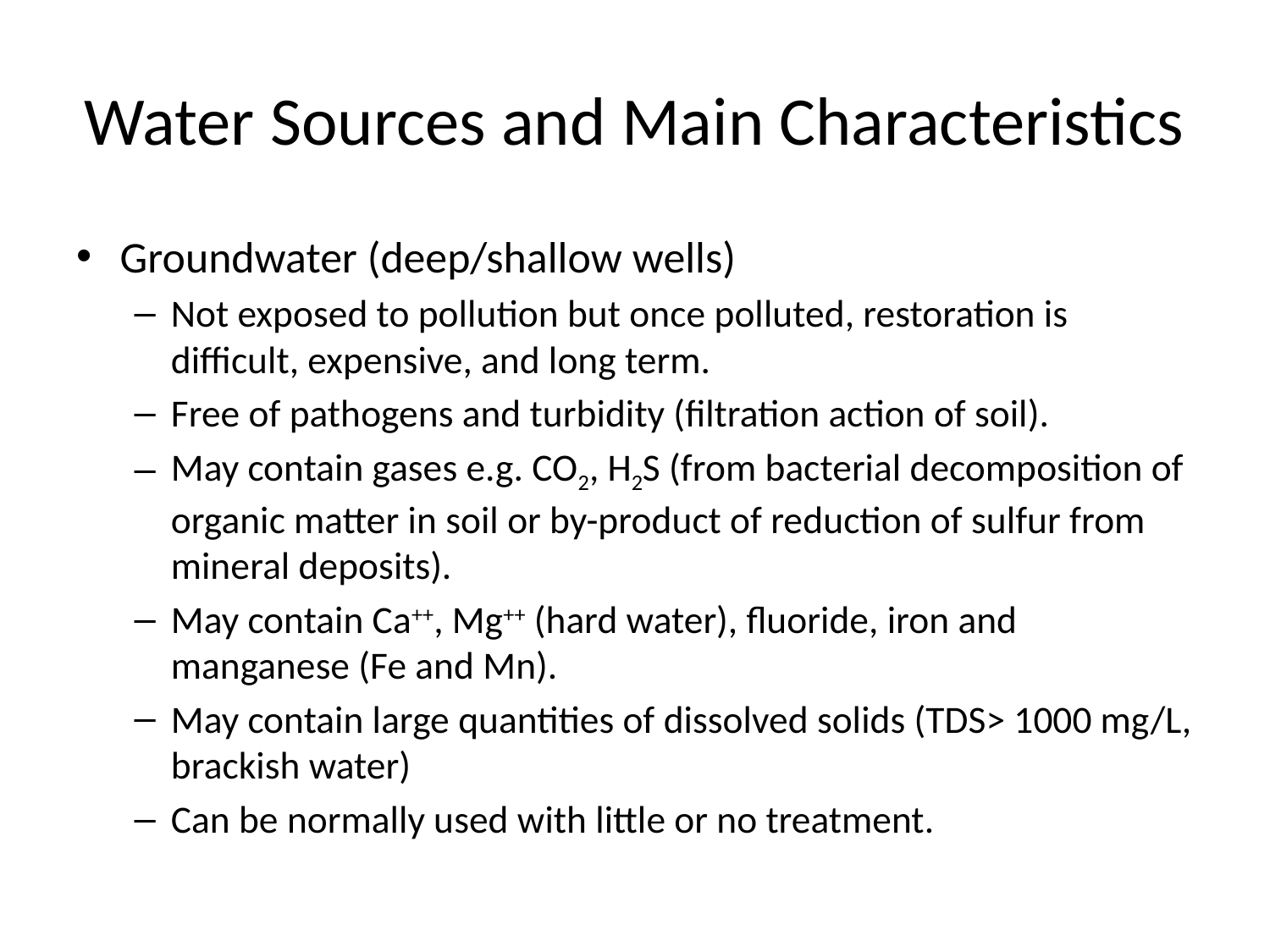

# Water Sources and Main Characteristics
Groundwater (deep/shallow wells)
Not exposed to pollution but once polluted, restoration is difficult, expensive, and long term.
Free of pathogens and turbidity (filtration action of soil).
May contain gases e.g. CO2, H2S (from bacterial decomposition of organic matter in soil or by-product of reduction of sulfur from mineral deposits).
May contain Ca++, Mg++ (hard water), fluoride, iron and manganese (Fe and Mn).
May contain large quantities of dissolved solids (TDS> 1000 mg/L, brackish water)
Can be normally used with little or no treatment.